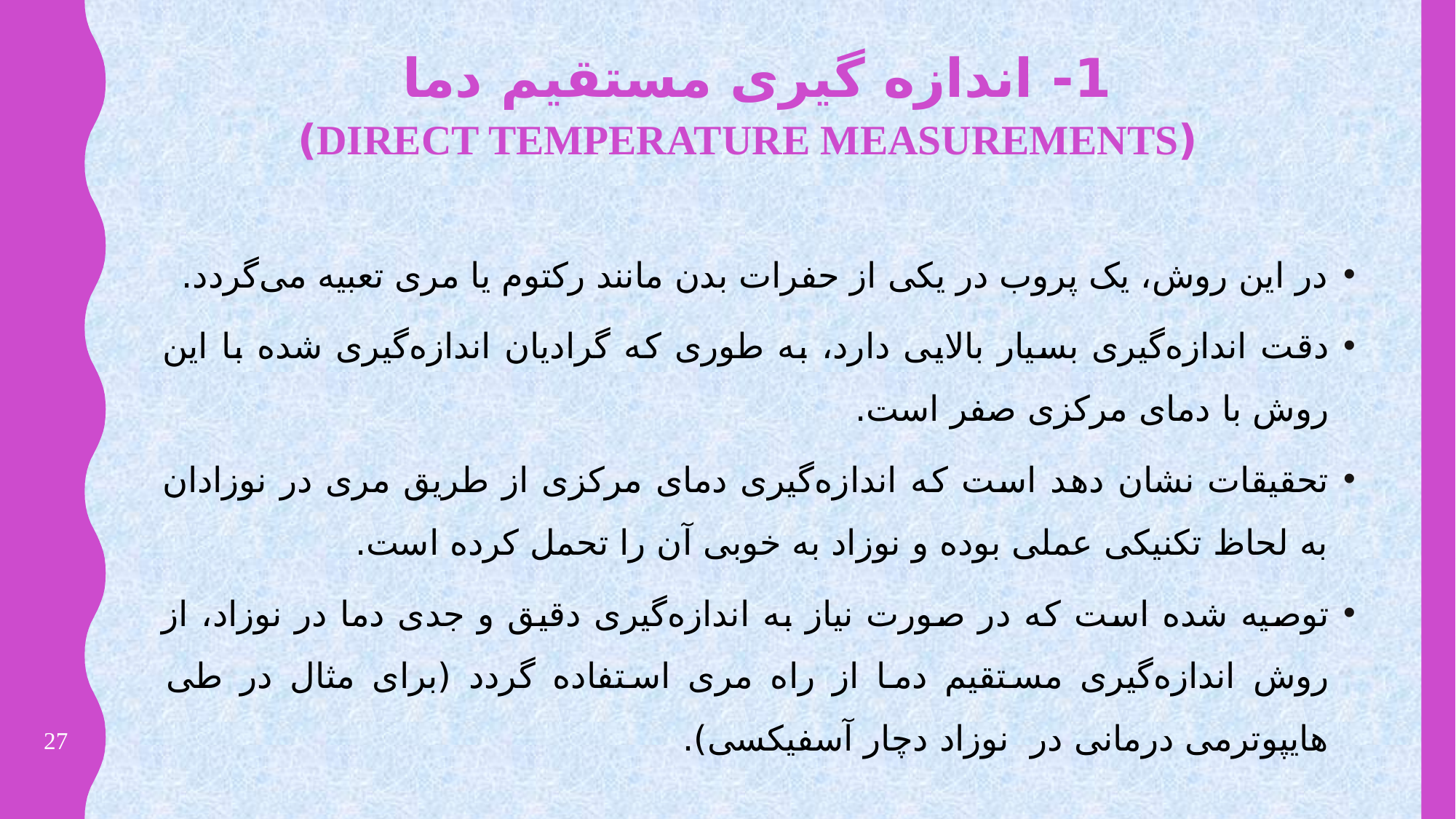

# 1- اندازه گیری مستقیم دما (Direct temperature measurements)
در این روش، یک پروب در یکی از حفرات بدن مانند رکتوم یا مری تعبیه می‌گردد.
دقت اندازه‌گیری بسیار بالایی دارد، به طوری که گرادیان اندازه‌گیری شده با این روش با دمای مرکزی صفر است.
تحقیقات نشان دهد است که اندازه‌گیری دمای مرکزی از طریق مری در نوزادان به لحاظ تکنیکی عملی بوده و نوزاد به خوبی آن را تحمل کرده است.
توصیه شده است که در صورت نیاز به اندازه‌گیری دقیق و جدی دما در نوزاد، از روش اندازه‌گیری مستقیم دما از راه مری استفاده گردد (برای مثال در طی هایپوترمی درمانی در  نوزاد دچار آسفیکسی).

27